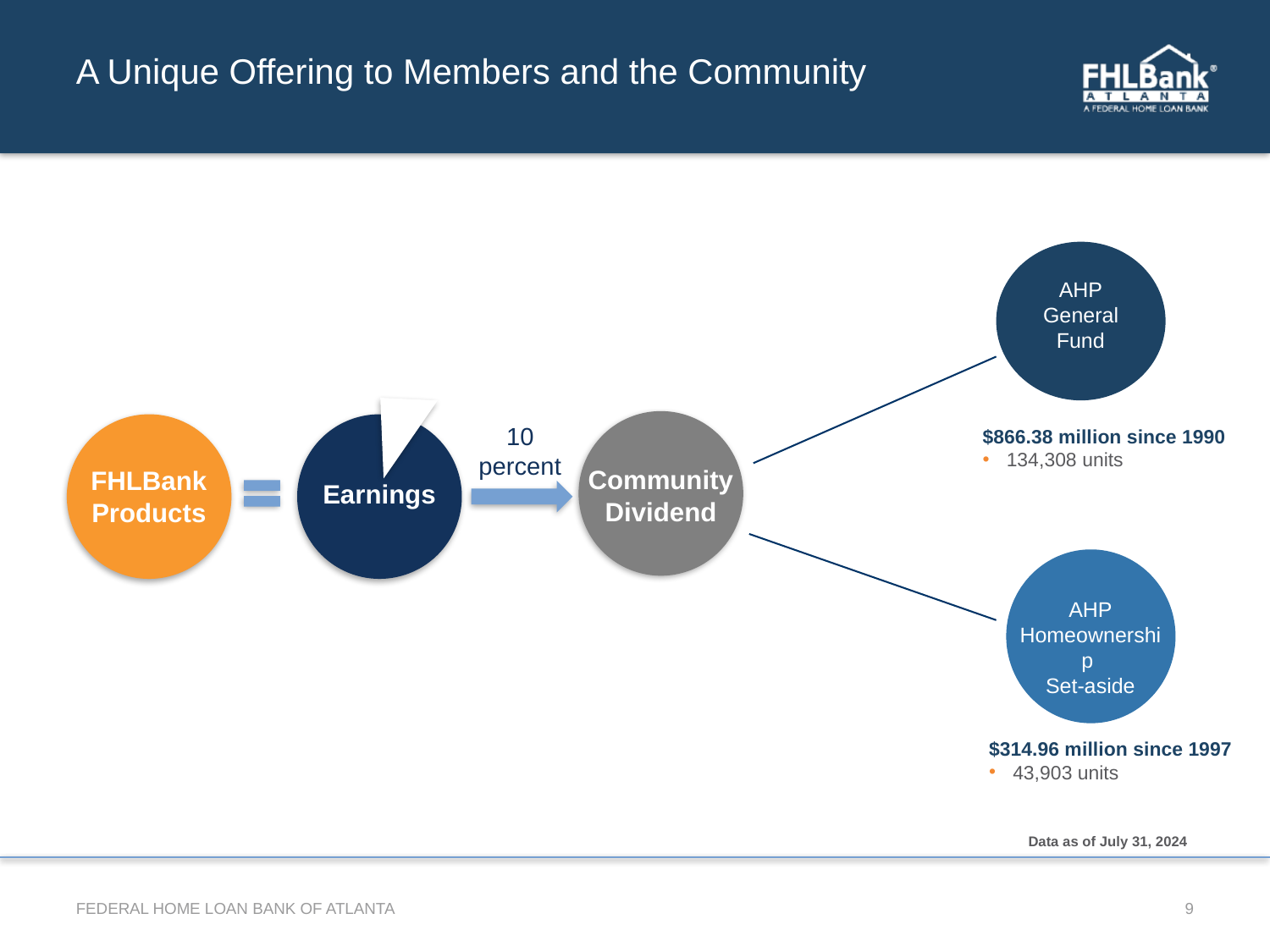

# A Unique Offering to Members and the Community

AHP
General
Fund

Earnings

Community
Dividend

FHLBank
Products
10
percent
$866.38 million since 1990
134,308 units

AHP
Homeownership
Set-aside

$314.96 million since 1997
43,903 units
Data as of July 31, 2024
FEDERAL HOME LOAN BANK OF ATLANTA
9